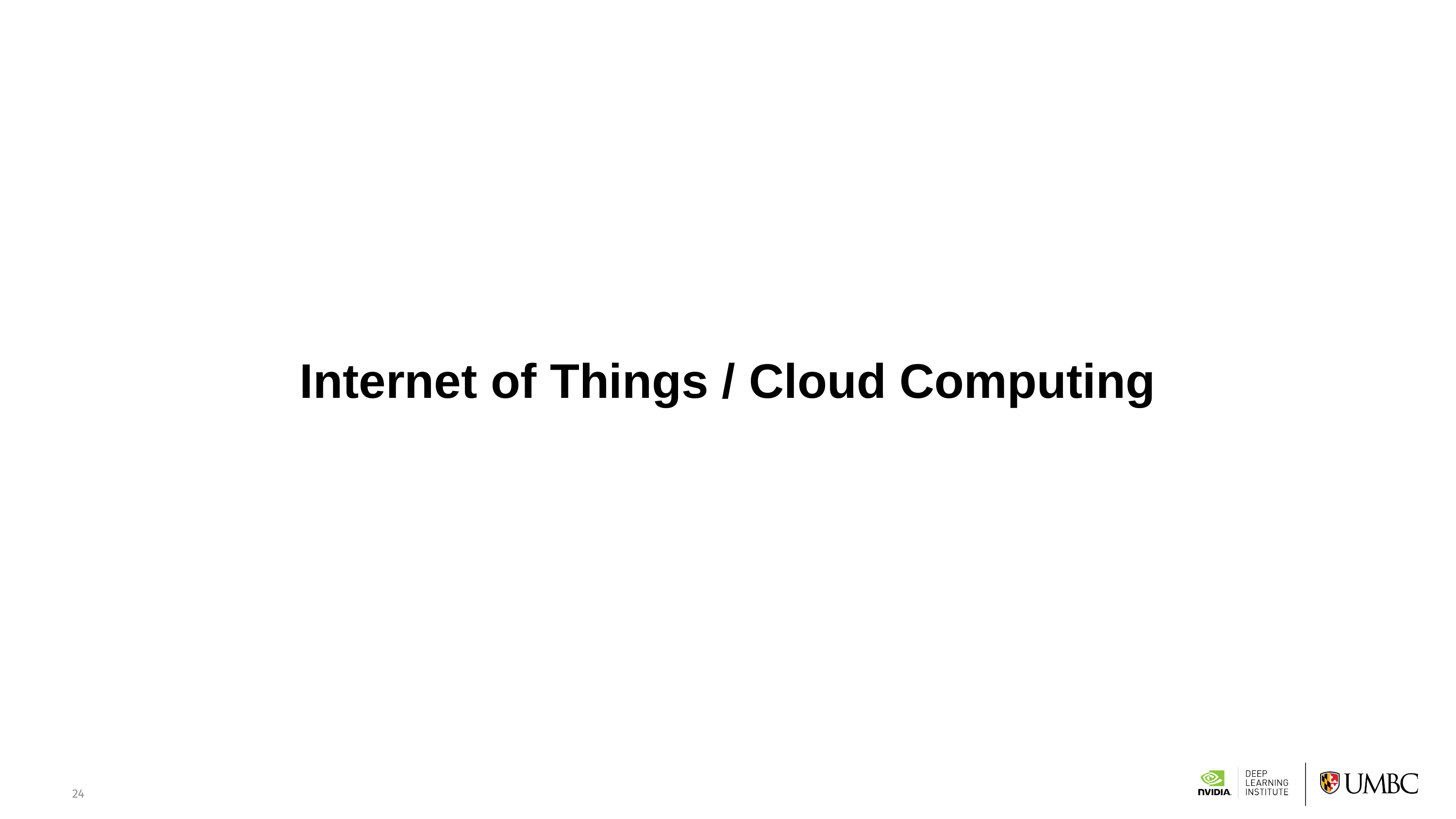

# Internet of Things / Cloud Computing